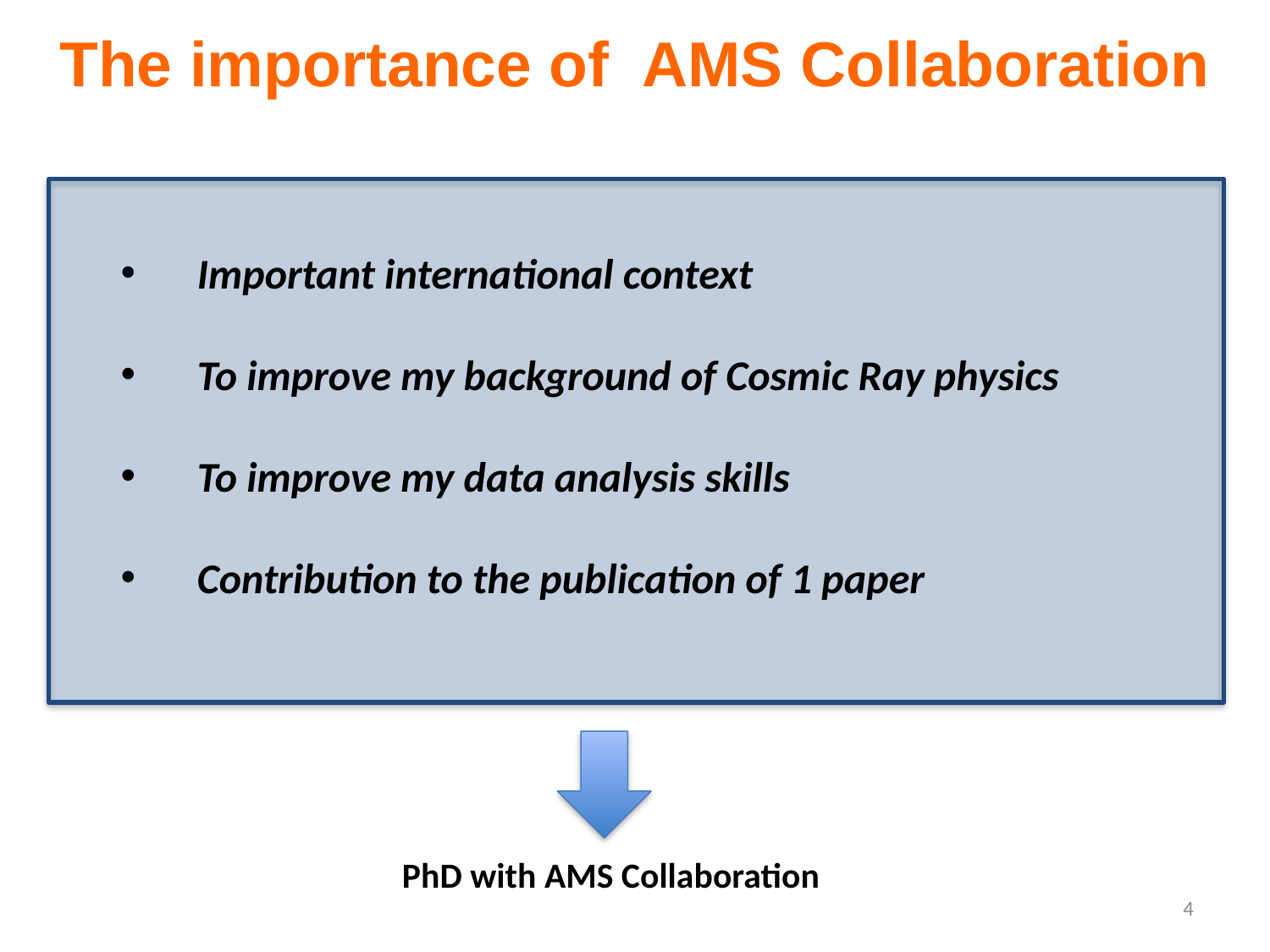

The importance of  AMS Collaboration

   Important international context

   To improve my background of Cosmic Ray physics

   To improve my data analysis skills

   Contribution to the publication of 1 paper

PhD with AMS Collaboration
4